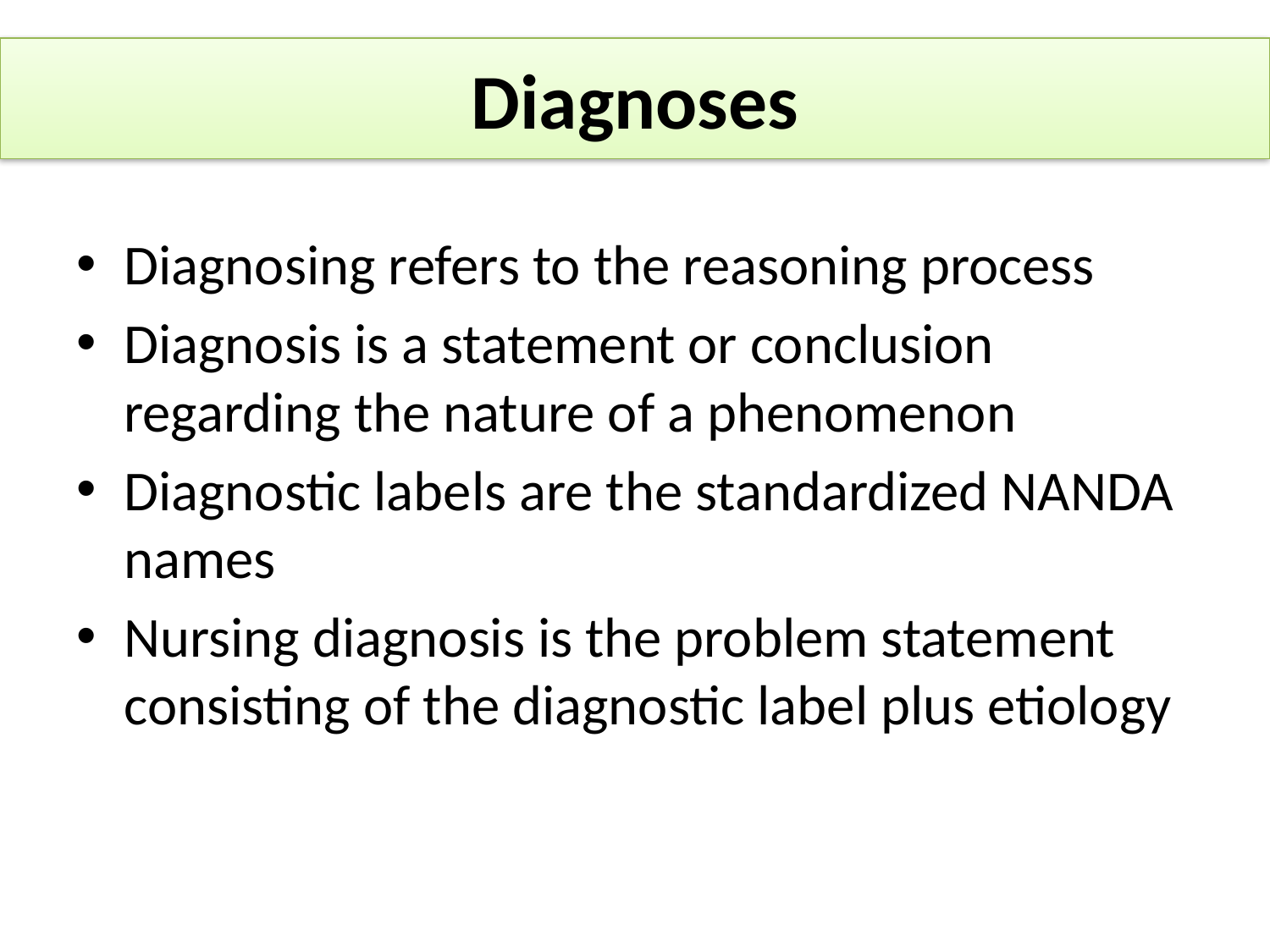

# Diagnoses
Diagnosing refers to the reasoning process
Diagnosis is a statement or conclusion regarding the nature of a phenomenon
Diagnostic labels are the standardized NANDA names
Nursing diagnosis is the problem statement consisting of the diagnostic label plus etiology